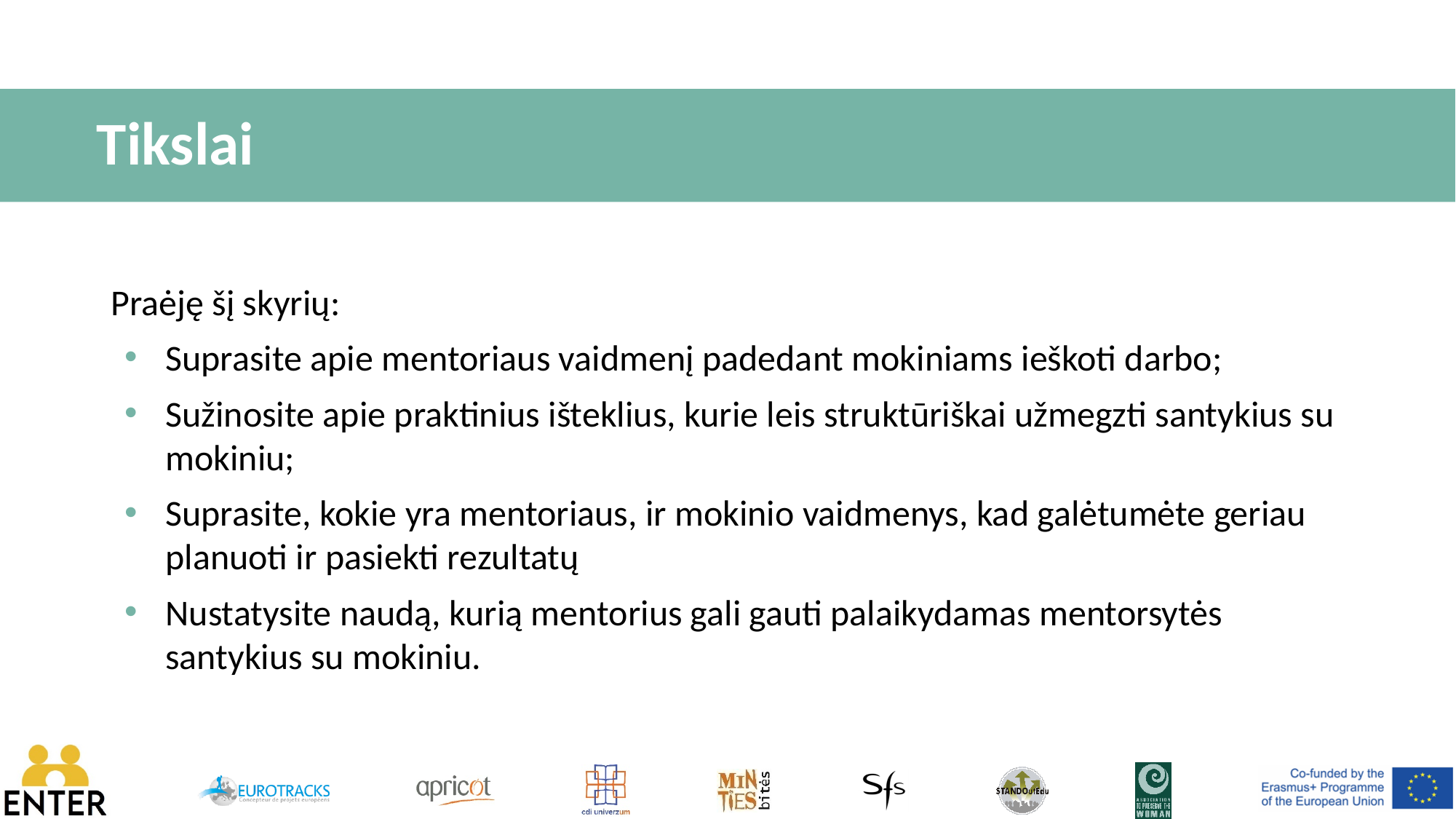

# Tikslai
Praėję šį skyrių:
Suprasite apie mentoriaus vaidmenį padedant mokiniams ieškoti darbo;
Sužinosite apie praktinius išteklius, kurie leis struktūriškai užmegzti santykius su mokiniu;
Suprasite, kokie yra mentoriaus, ir mokinio vaidmenys, kad galėtumėte geriau planuoti ir pasiekti rezultatų
Nustatysite naudą, kurią mentorius gali gauti palaikydamas mentorsytės santykius su mokiniu.